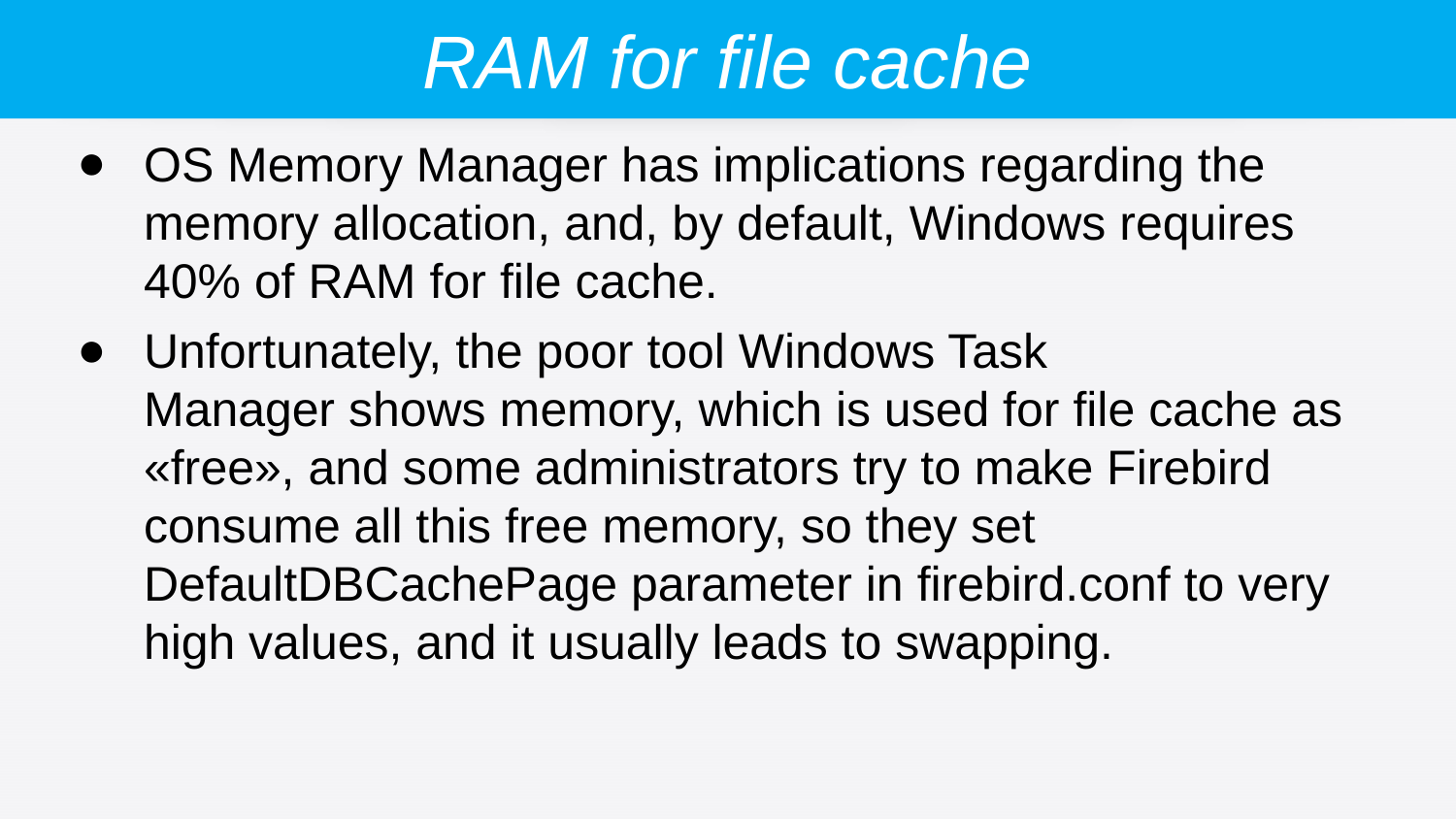

RAM for file cache
OS Memory Manager has implications regarding the memory allocation, and, by default, Windows requires 40% of RAM for file cache.
Unfortunately, the poor tool Windows Task Manager shows memory, which is used for file cache as «free», and some administrators try to make Firebird consume all this free memory, so they set DefaultDBCachePage parameter in firebird.conf to very high values, and it usually leads to swapping.